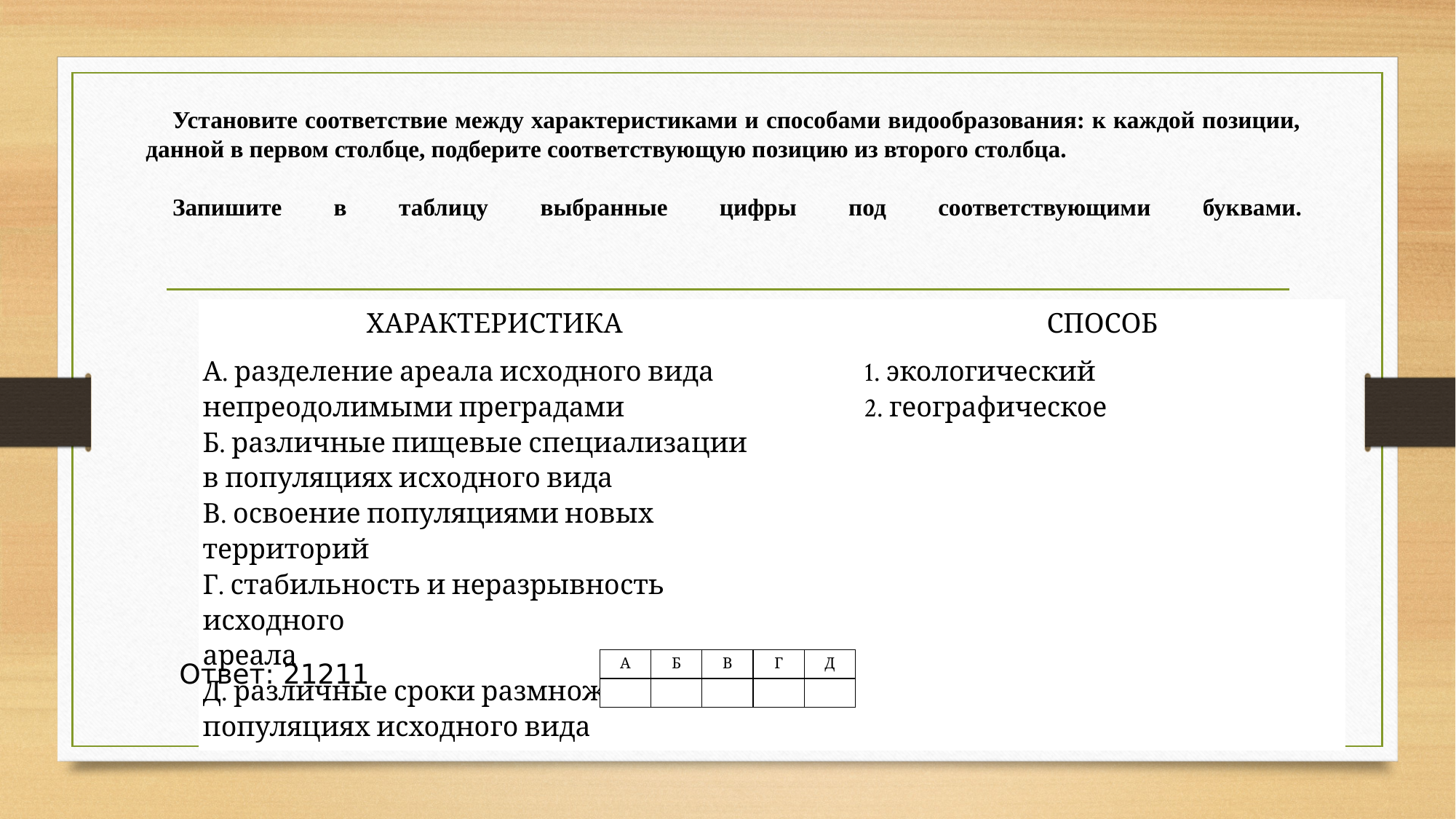

# Установите соответствие между характеристиками и способами видообразования: к каждой позиции, данной в первом столбце, подберите соответствующую позицию из второго столбца.

Запишите в таблицу выбранные цифры под соответствующими буквами.
| ХАРАКТЕРИСТИКА |  | СПОСОБ |
| --- | --- | --- |
| А. разделение ареала исходного вида непреодолимыми преградами Б. различные пищевые специализации в популяциях исходного вида В. освоение популяциями новых территорий Г. стабильность и неразрывность исходного ареала Д. различные сроки размножения в популяциях исходного вида |  | 1. экологический 2. географическое |
| А | Б | В | Г | Д |
| --- | --- | --- | --- | --- |
|  |  |  |  |  |
Ответ: 21211